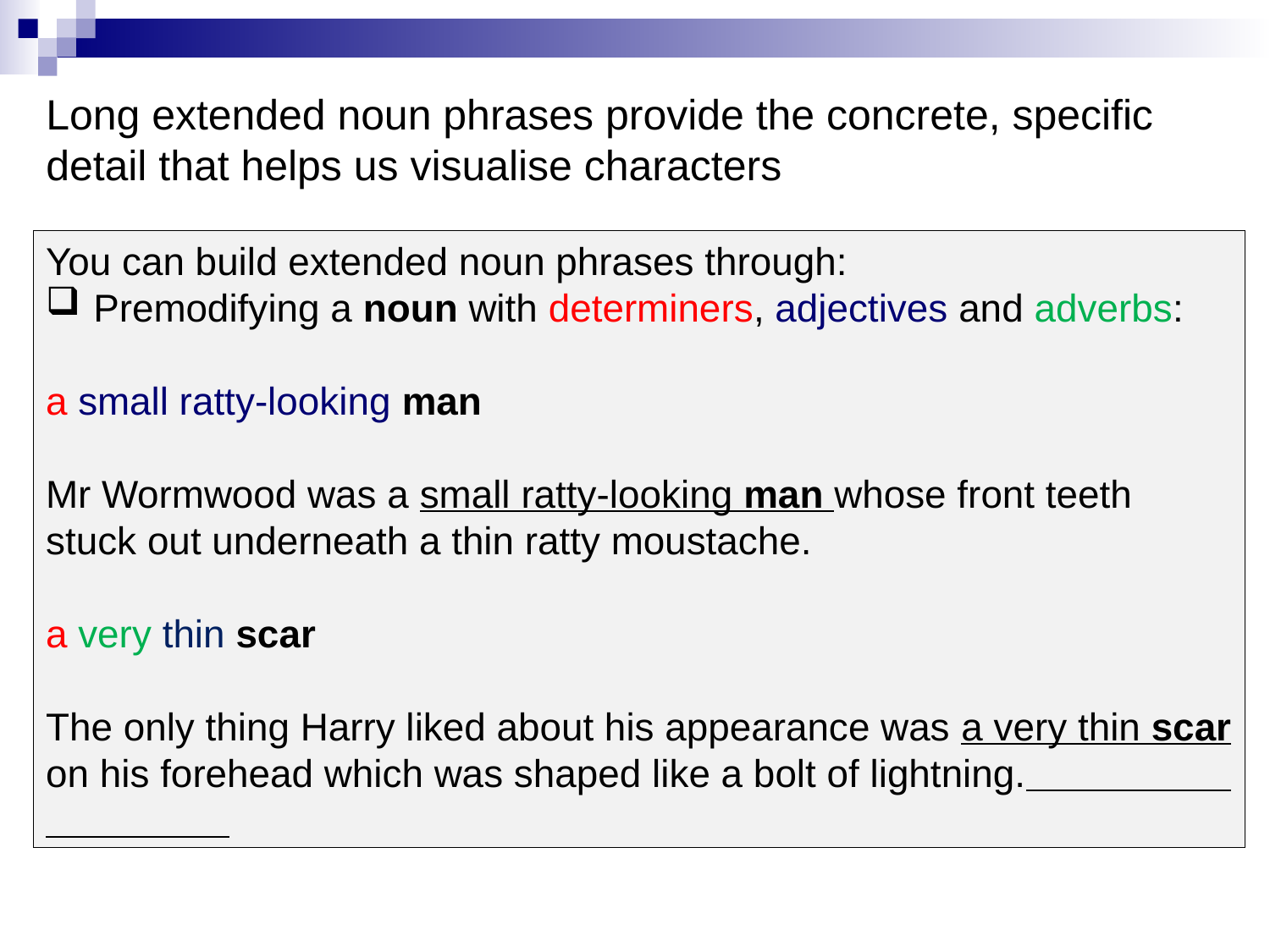

# Long extended noun phrases provide the concrete, specific detail that helps us visualise characters
You can build extended noun phrases through:
Premodifying a noun with determiners, adjectives and adverbs:

a small ratty-looking man

Mr Wormwood was a small ratty-looking man whose front teeth stuck out underneath a thin ratty moustache.

a very thin scar

The only thing Harry liked about his appearance was a very thin scar on his forehead which was shaped like a bolt of lightning.